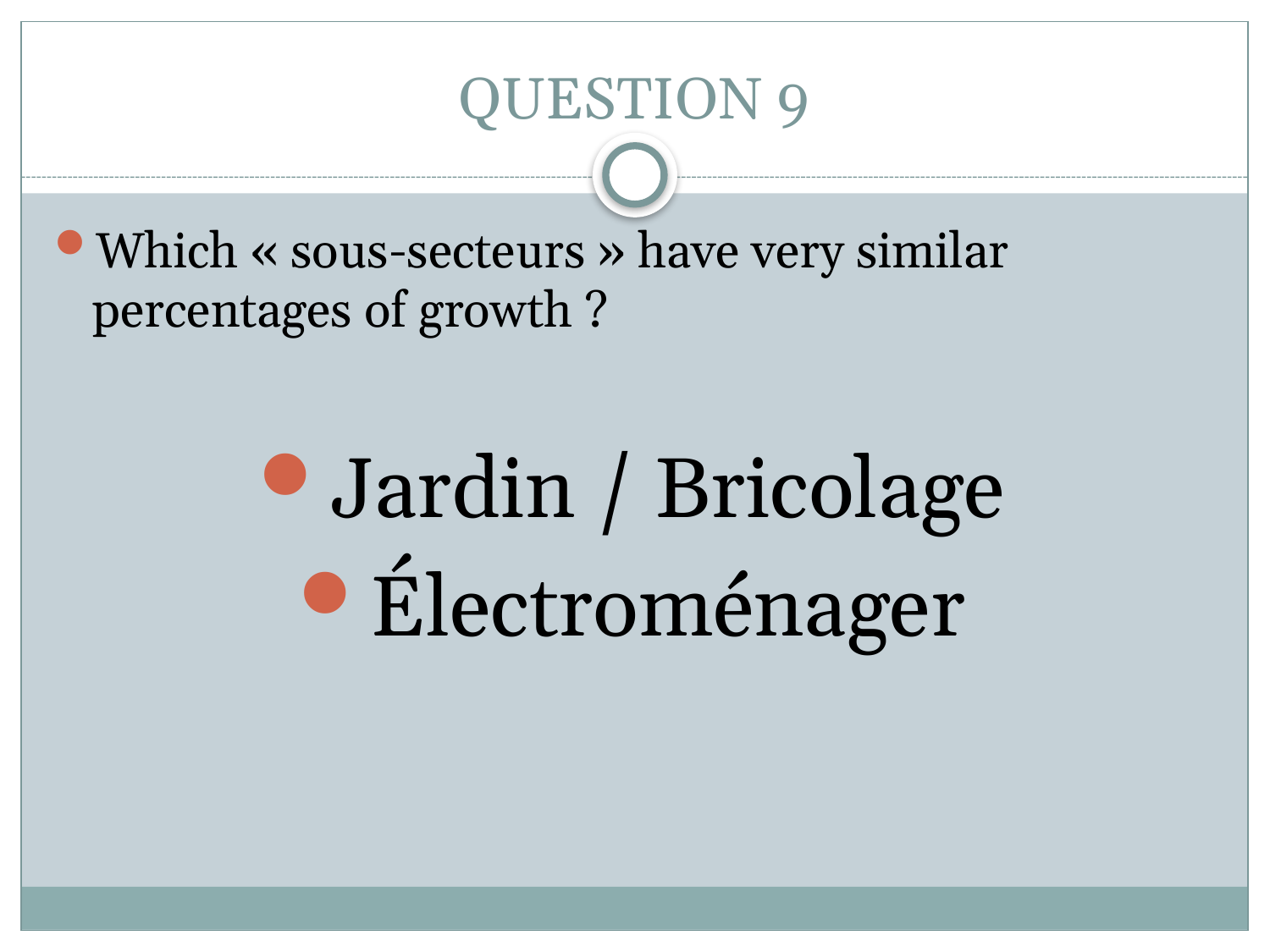

# QUESTION 9
Which « sous-secteurs » have very similar percentages of growth ?

Jardin / Bricolage
Électroménager